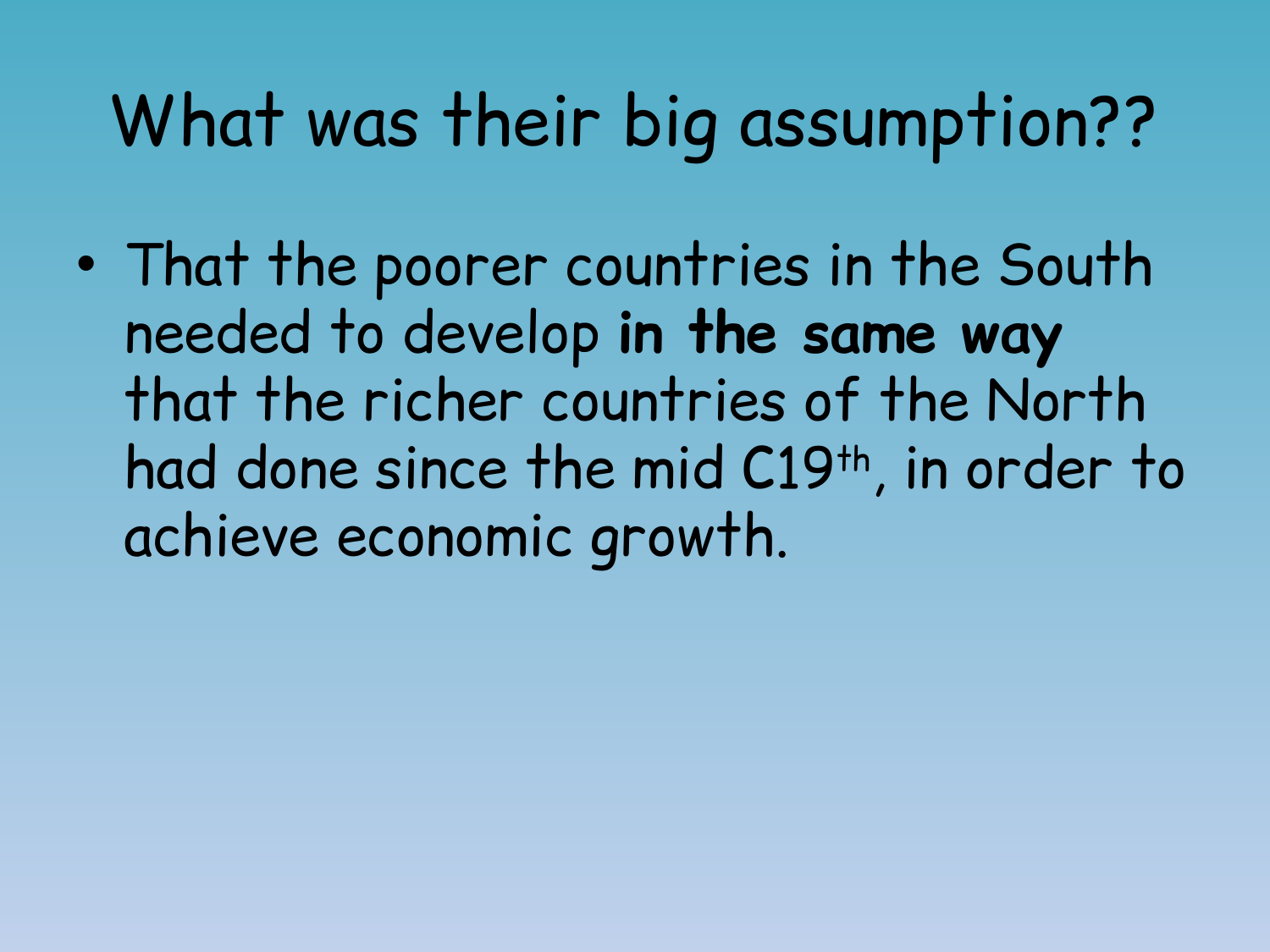

# What was their big assumption??
That the poorer countries in the South needed to develop in the same way that the richer countries of the North had done since the mid C19th, in order to achieve economic growth.